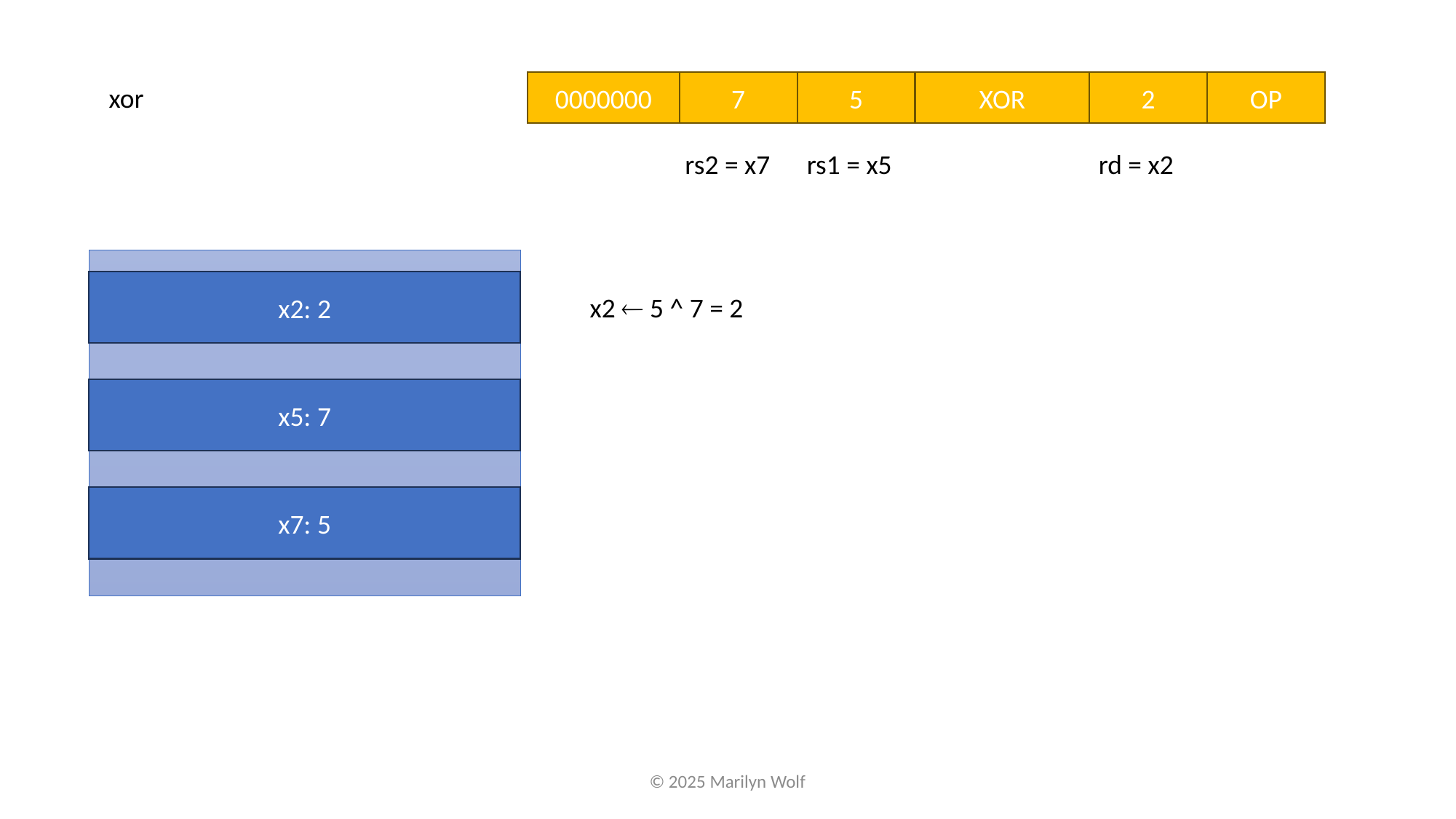

2
OP
5
XOR
7
0000000
xor
rs2 = x7
rs1 = x5
rd = x2

x2: 2
x2 ← 5 ^ 7 = 2
x5: 7
x7: 5
© 2025 Marilyn Wolf